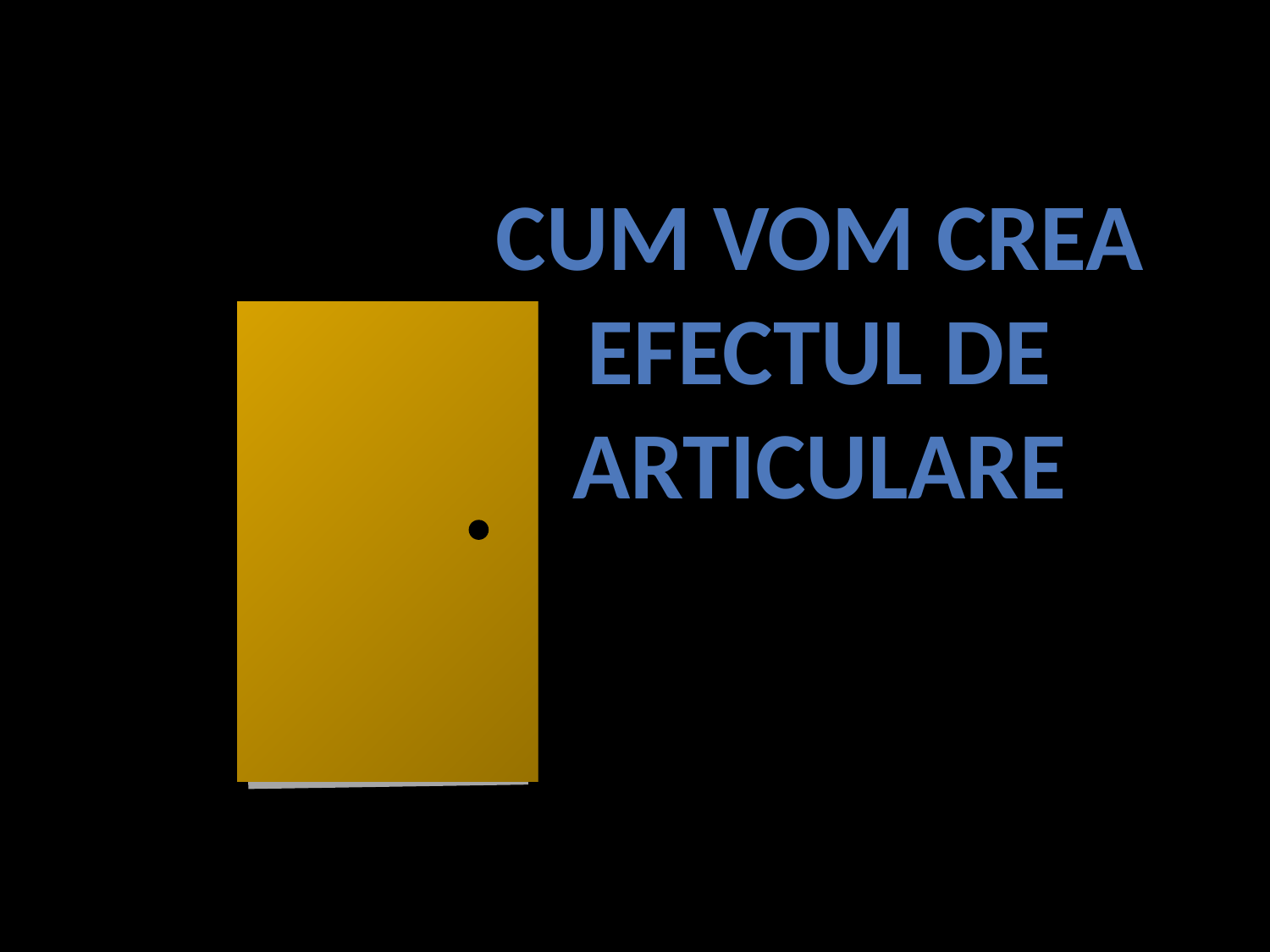

Cum vom crea
Efectul de
articulare

în PowerPoint